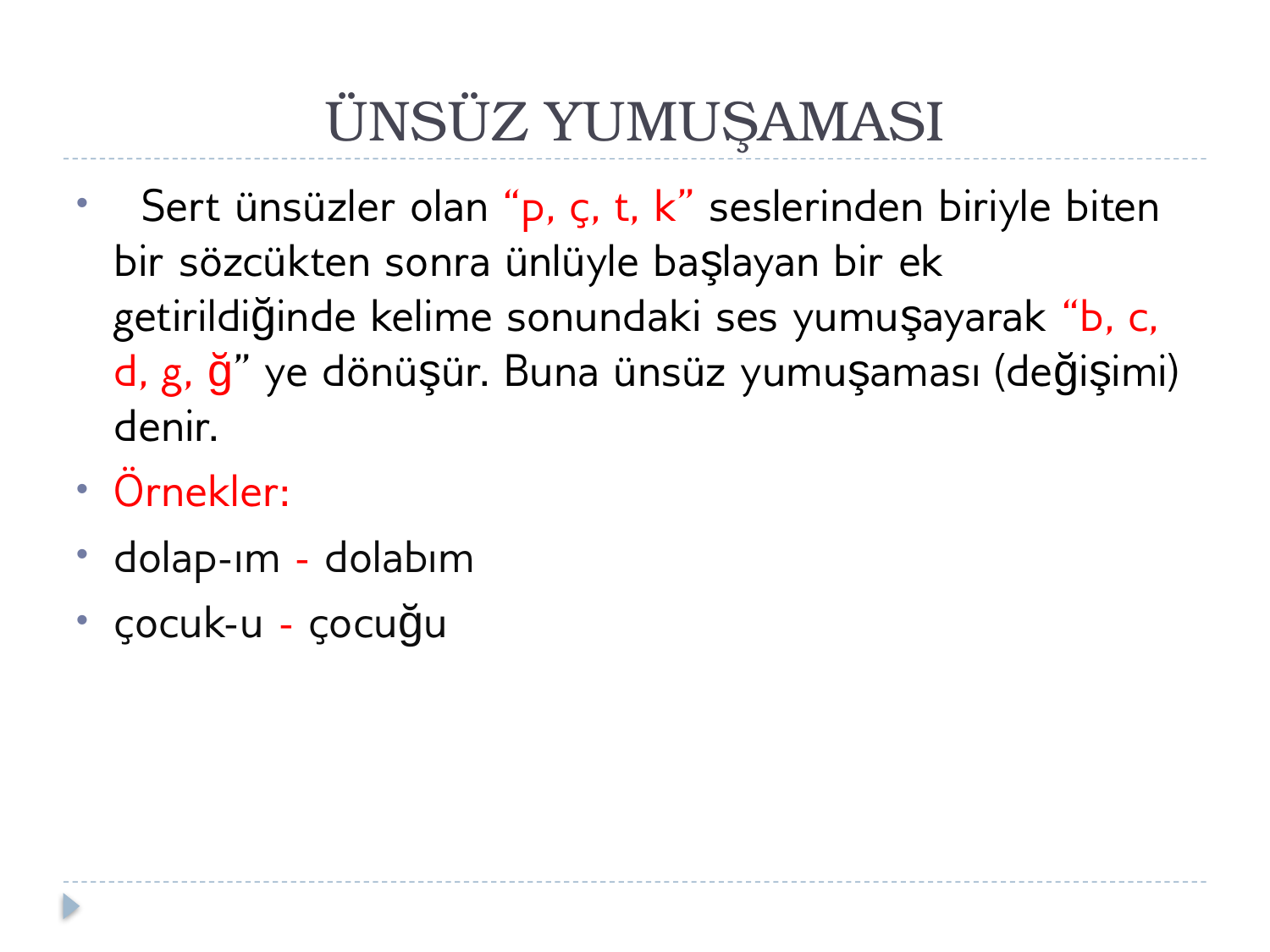

# ÜNSÜZ YUMUŞAMASI
  Sert ünsüzler olan “p, ç, t, k” seslerinden biriyle biten bir sözcükten sonra ünlüyle başlayan bir ek getirildiğinde kelime sonundaki ses yumuşayarak “b, c, d, g, ğ” ye dönüşür. Buna ünsüz yumuşaması (değişimi) denir.
Örnekler:
dolap-ım - dolabım
çocuk-u - çocuğu